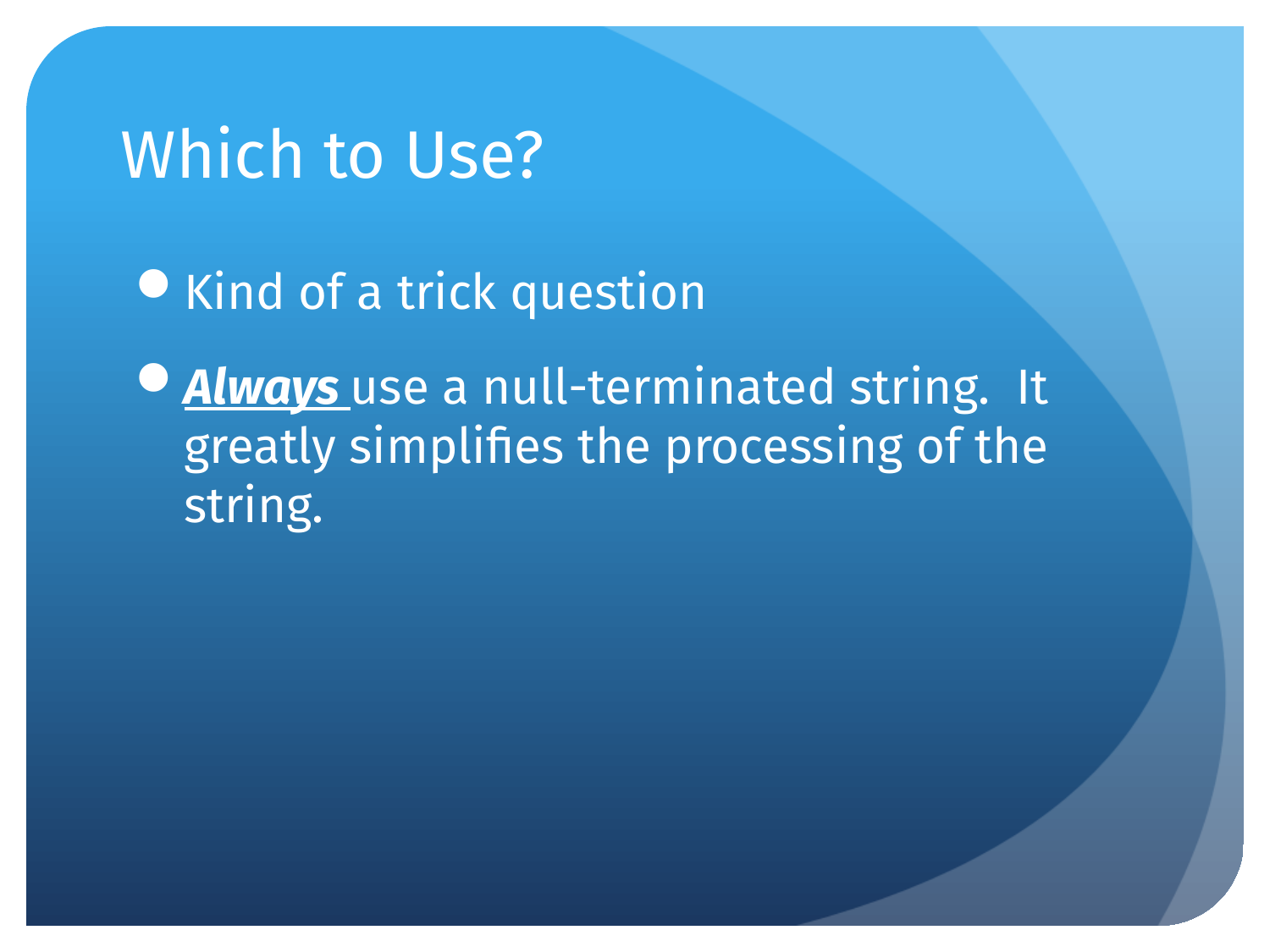

# Which to Use?
Kind of a trick question
Always use a null-terminated string.  It greatly simplifies the processing of the string.